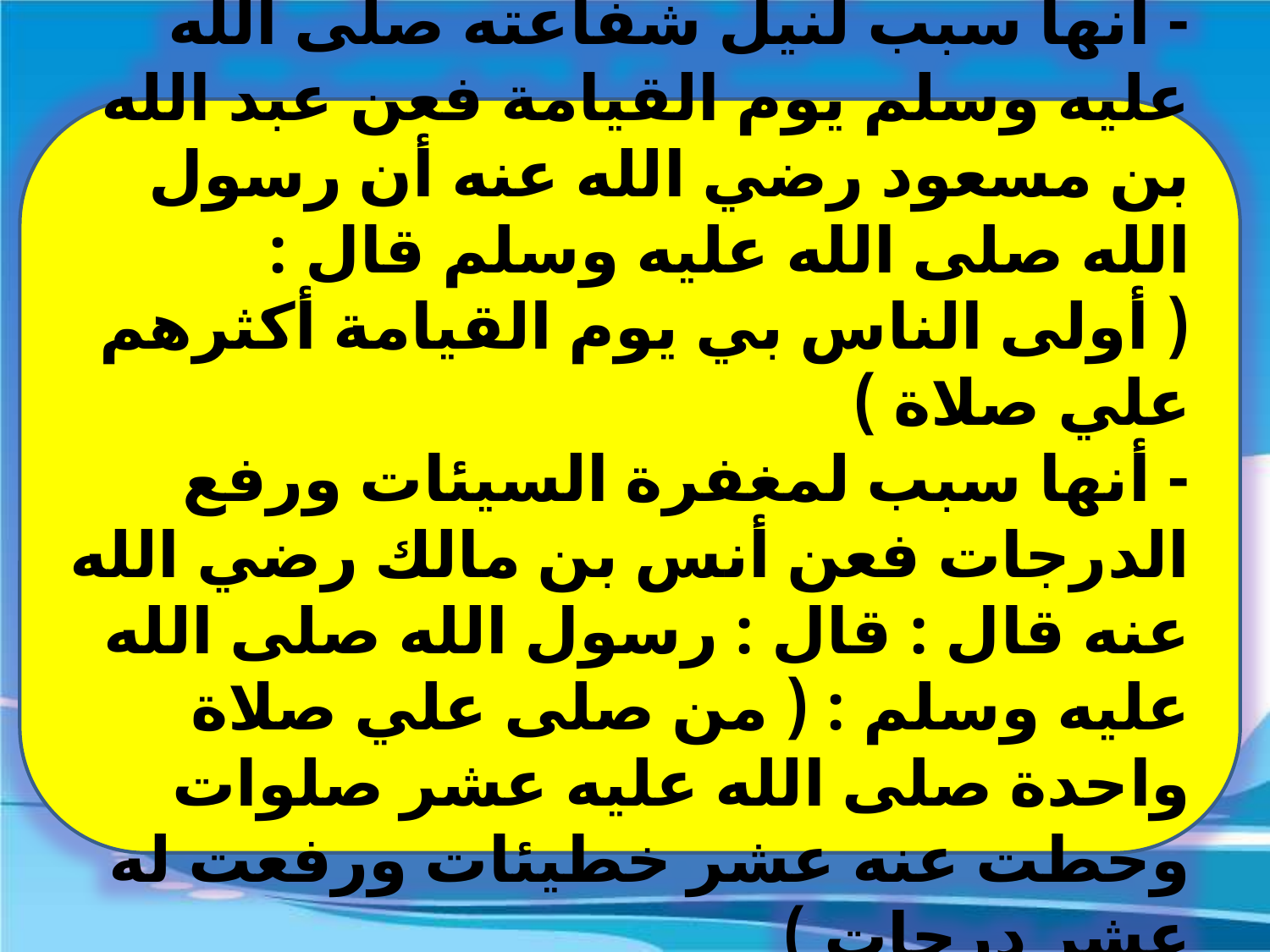

- أنها سبب لنيل شفاعته صلى الله عليه وسلم يوم القيامة فعن عبد الله بن مسعود رضي الله عنه أن رسول الله صلى الله عليه وسلم قال : ( أولى الناس بي يوم القيامة أكثرهم علي صلاة )
- أنها سبب لمغفرة السيئات ورفع الدرجات فعن أنس بن مالك رضي الله عنه قال : قال : رسول الله صلى الله عليه وسلم : ( من صلى علي صلاة واحدة صلى الله عليه عشر صلوات وحطت عنه عشر خطيئات ورفعت له عشر درجات )